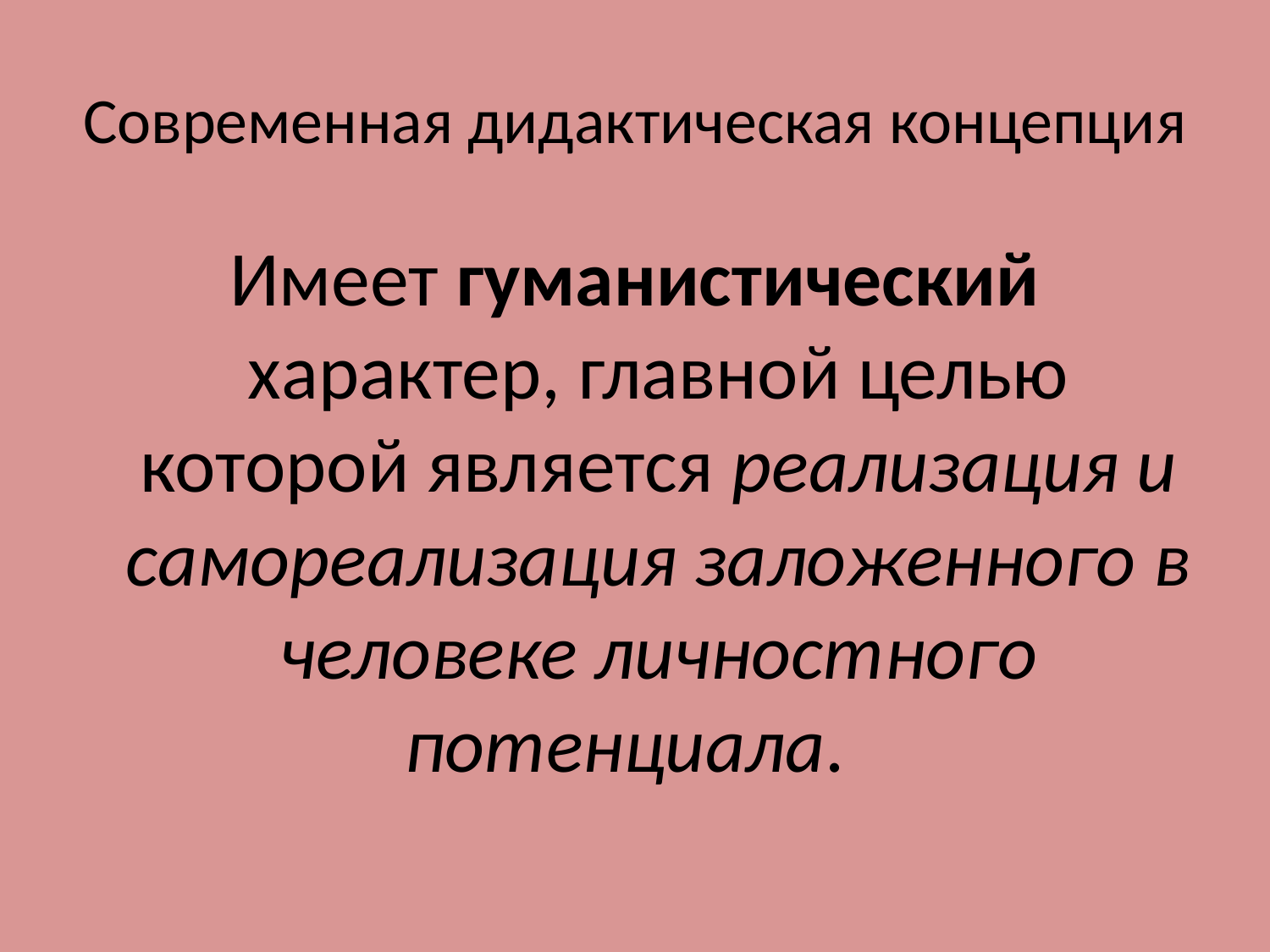

# Современная дидактическая концепция
Имеет гуманистический характер, главной целью которой является реализация и самореализация заложенного в человеке личностного потенциала.